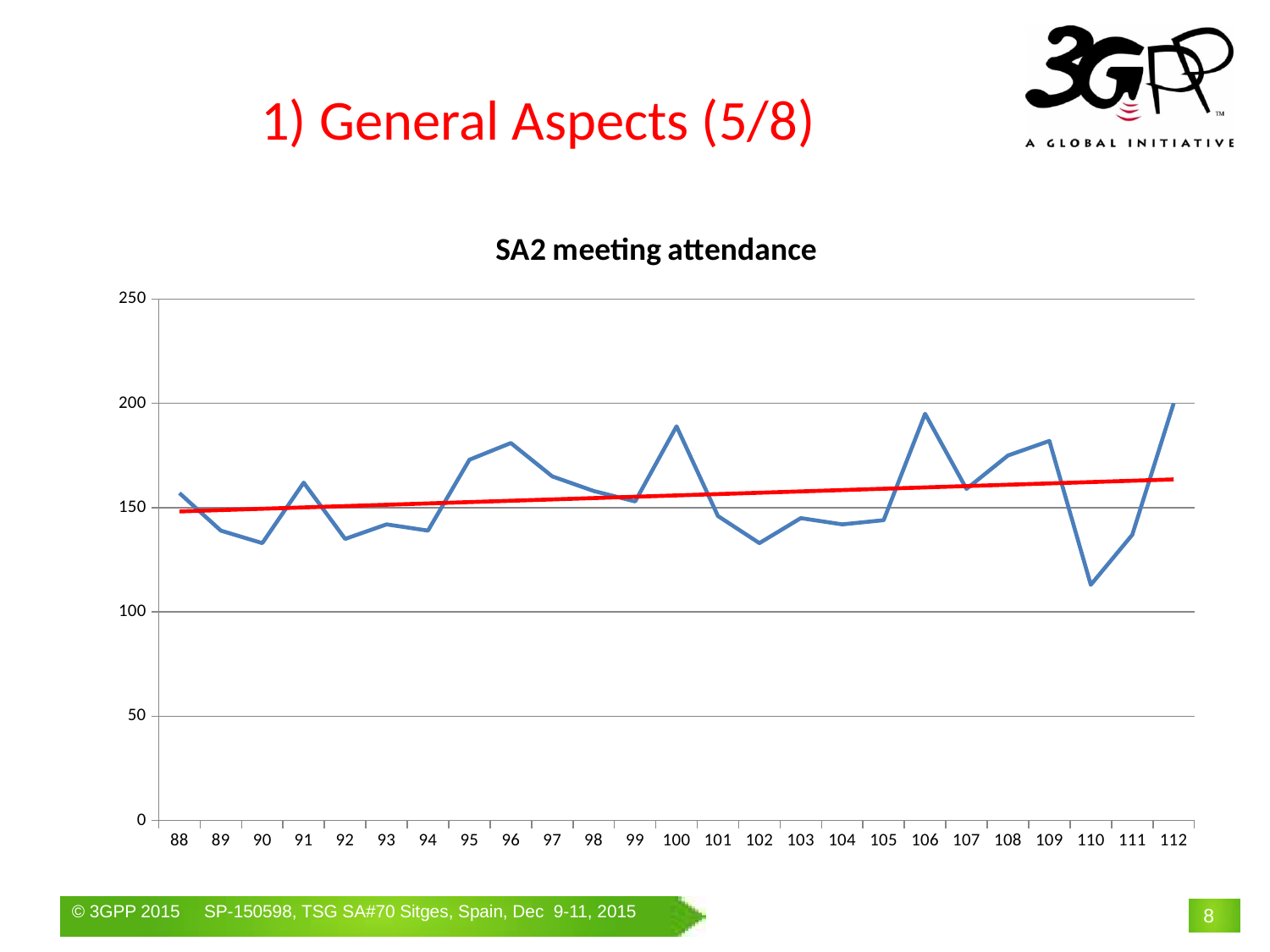

# 1) General Aspects (5/8)

### Chart: SA2 meeting attendance

| Category | attended |
|---|---|
| 88 | 157.0 |
| 89 | 139.0 |
| 90 | 133.0 |
| 91 | 162.0 |
| 92 | 135.0 |
| 93 | 142.0 |
| 94 | 139.0 |
| 95 | 173.0 |
| 96 | 181.0 |
| 97 | 165.0 |
| 98 | 158.0 |
| 99 | 153.0 |
| 100 | 189.0 |
| 101 | 146.0 |
| 102 | 133.0 |
| 103 | 145.0 |
| 104 | 142.0 |
| 105 | 144.0 |
| 106 | 195.0 |
| 107 | 159.0 |
| 108 | 175.0 |
| 109 | 182.0 |
| 110 | 113.0 |
| 111 | 137.0 |
| 112 | 200.0 |